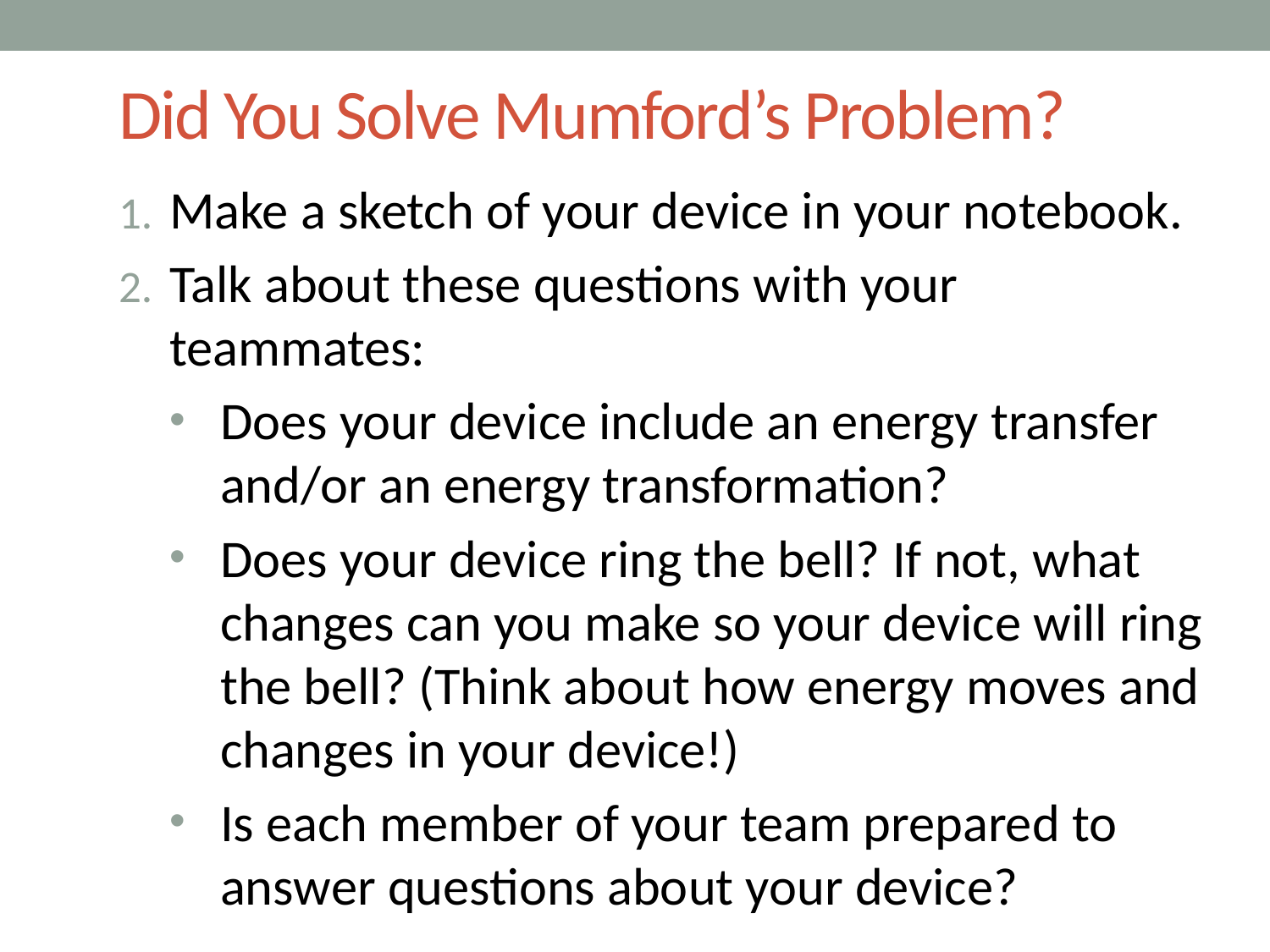

# Did You Solve Mumford’s Problem?
Make a sketch of your device in your notebook.
Talk about these questions with your teammates:
Does your device include an energy transfer and/or an energy transformation?
Does your device ring the bell? If not, what changes can you make so your device will ring the bell? (Think about how energy moves and changes in your device!)
Is each member of your team prepared to answer questions about your device?